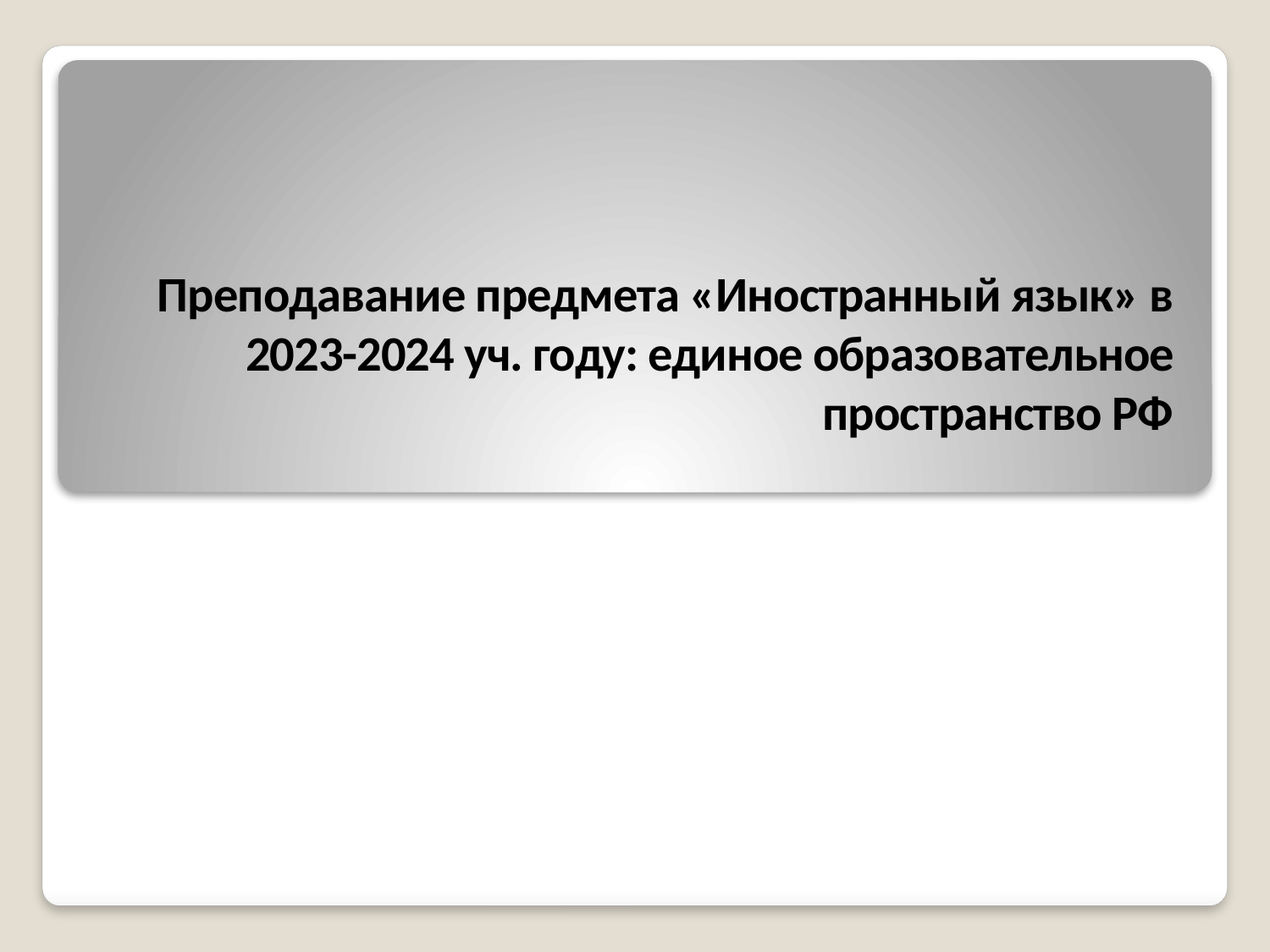

# Преподавание предмета «Иностранный язык» в 2023-2024 уч. году: единое образовательное пространство РФ